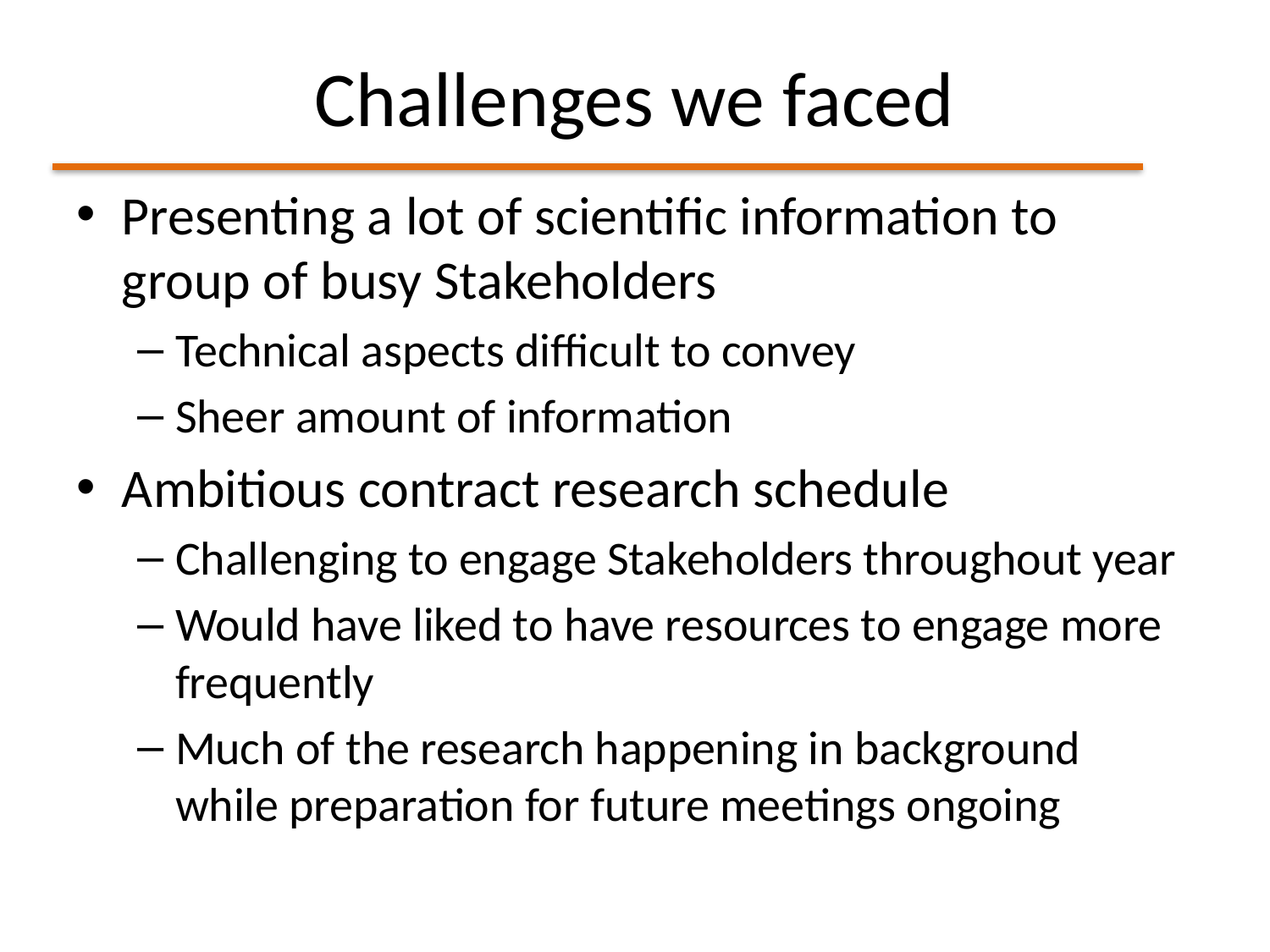

# Challenges we faced
Presenting a lot of scientific information to group of busy Stakeholders
Technical aspects difficult to convey
Sheer amount of information
Ambitious contract research schedule
Challenging to engage Stakeholders throughout year
Would have liked to have resources to engage more frequently
Much of the research happening in background while preparation for future meetings ongoing